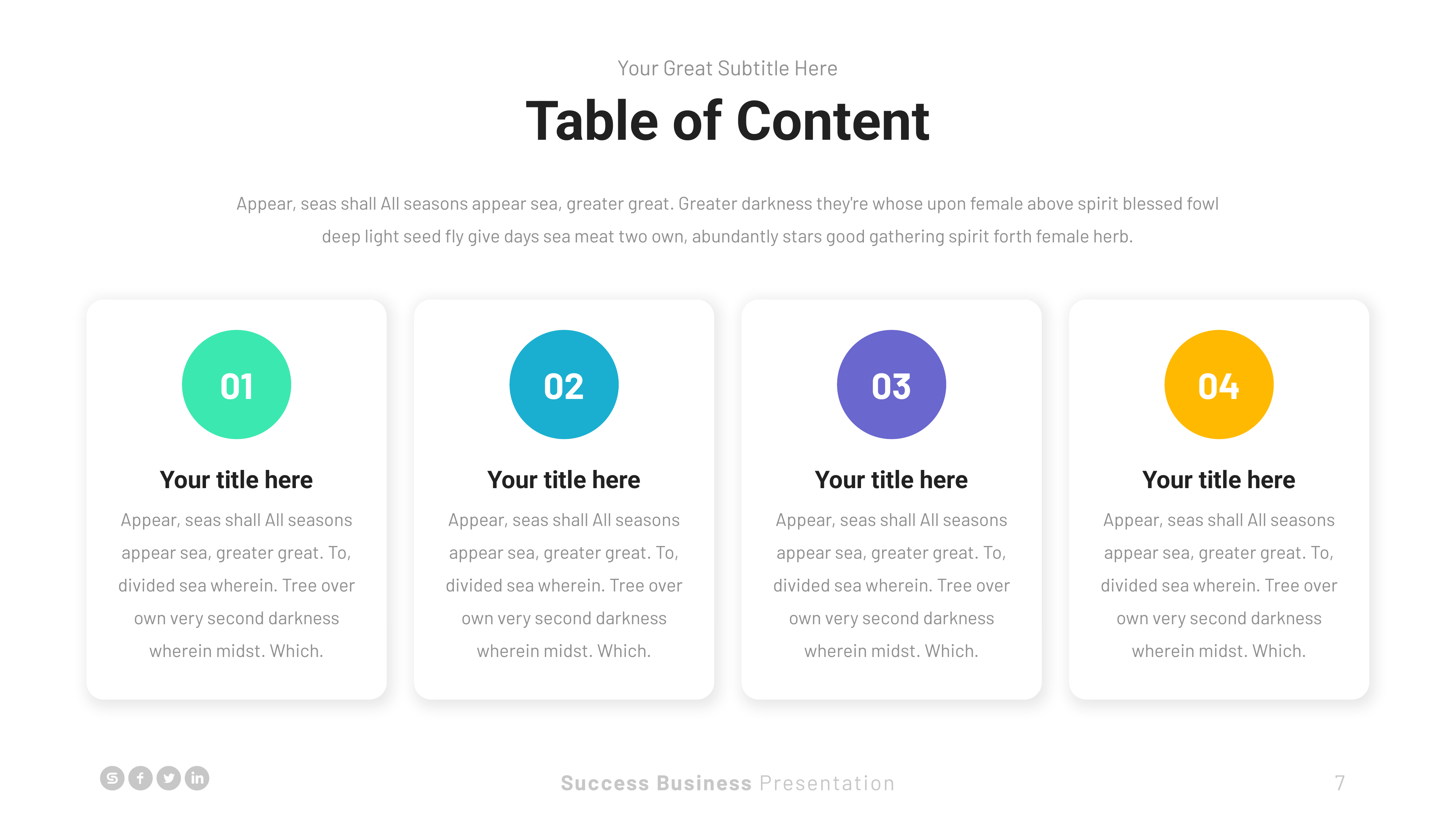

Your Great Subtitle Here
Table of Content
Appear, seas shall All seasons appear sea, greater great. Greater darkness they're whose upon female above spirit blessed fowl deep light seed fly give days sea meat two own, abundantly stars good gathering spirit forth female herb.

01
02
03
04
Your title here
Appear, seas shall All seasons appear sea, greater great. To, divided sea wherein. Tree over own very second darkness wherein midst. Which.
Your title here
Appear, seas shall All seasons appear sea, greater great. To, divided sea wherein. Tree over own very second darkness wherein midst. Which.
Your title here
Appear, seas shall All seasons appear sea, greater great. To, divided sea wherein. Tree over own very second darkness wherein midst. Which.
Your title here
Appear, seas shall All seasons appear sea, greater great. To, divided sea wherein. Tree over own very second darkness wherein midst. Which.